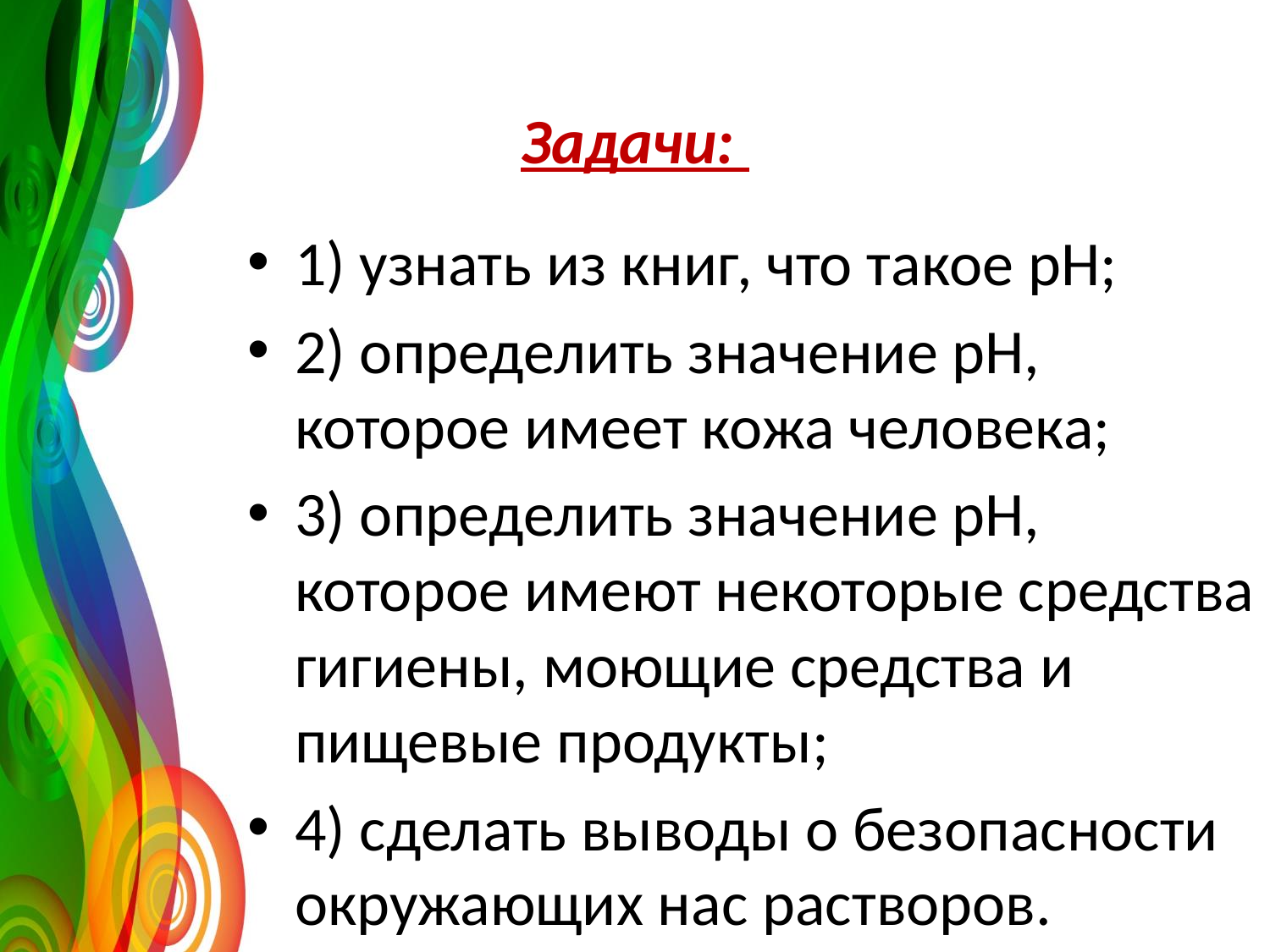

# Задачи:
1) узнать из книг, что такое рН;
2) определить значение рН, которое имеет кожа человека;
3) определить значение рН, которое имеют некоторые средства гигиены, моющие средства и пищевые продукты;
4) сделать выводы о безопасности окружающих нас растворов.